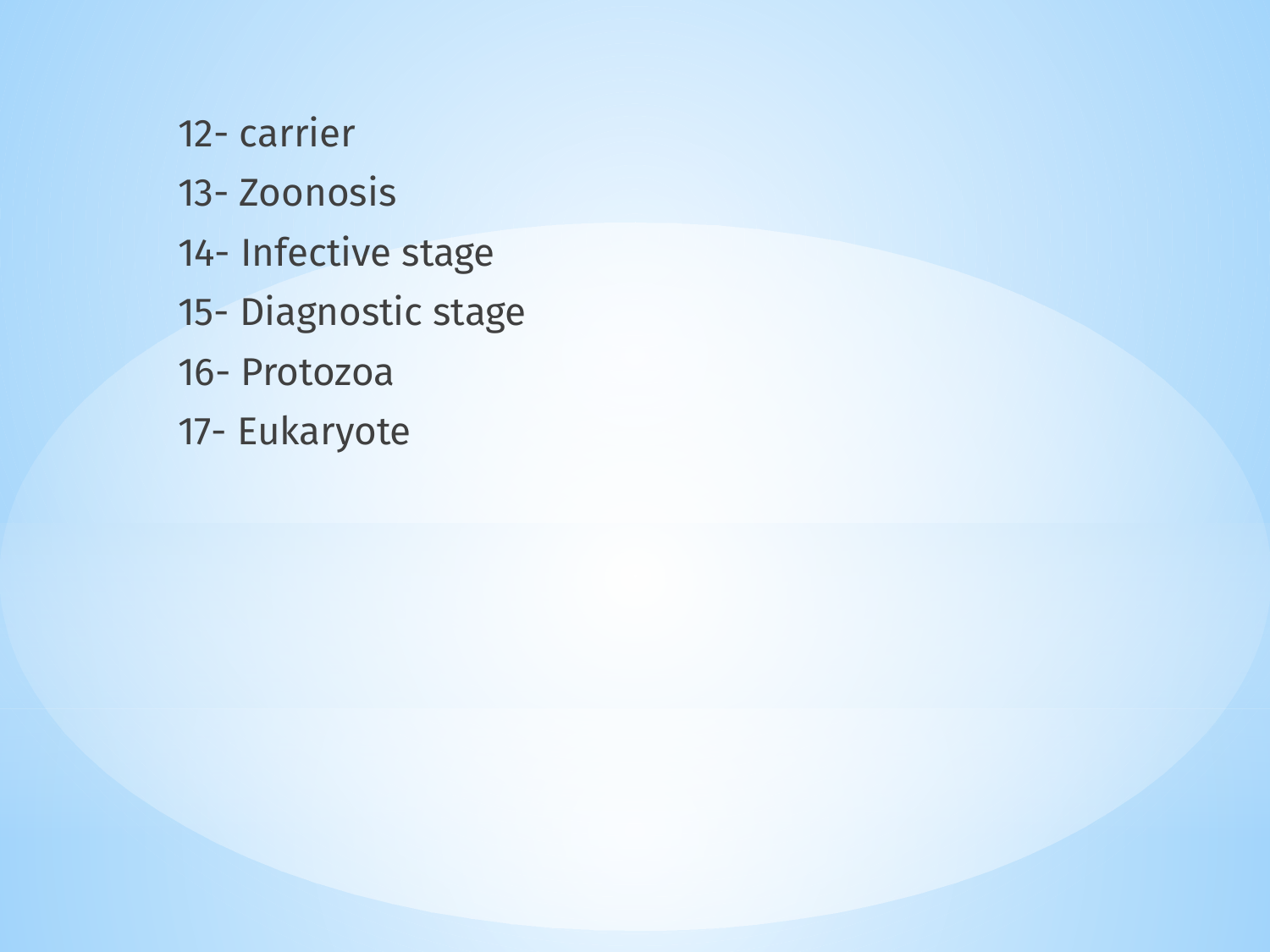

12- carrier
13- Zoonosis
14- Infective stage
15- Diagnostic stage
16- Protozoa
17- Eukaryote

#